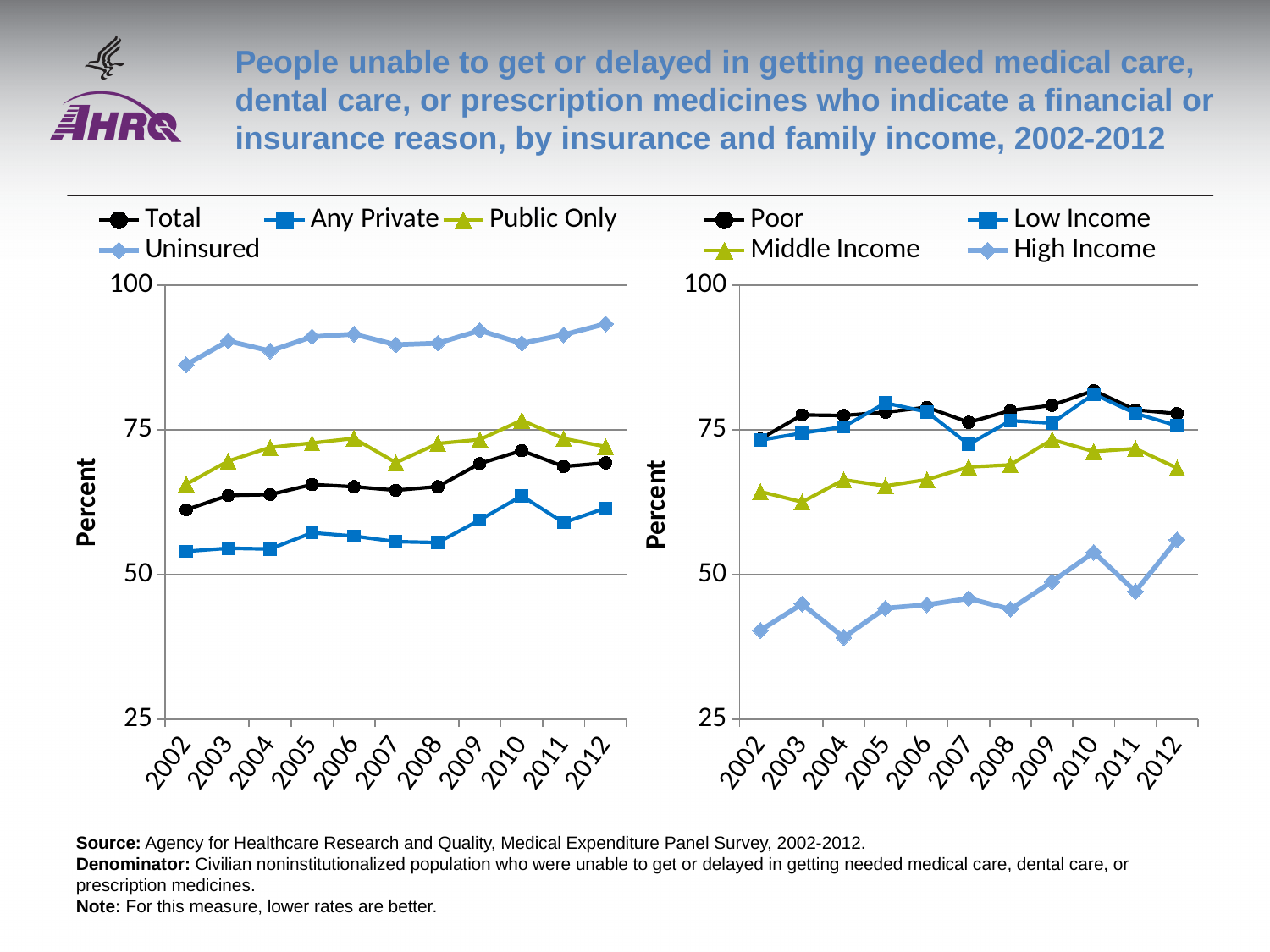

# People unable to get or delayed in getting needed medical care, dental care, or prescription medicines who indicate a financial or insurance reason, by insurance and family income, 2002-2012

### Chart

| Category | Total | Any Private | Public Only | Uninsured |
|---|---|---|---|---|
| 2002 | 61.2087 | 54.0175 | 65.6145 | 86.2282 |
| 2003 | 63.6824 | 54.5501 | 69.5999 | 90.3425 |
| 2004 | 63.8326 | 54.4209 | 71.9598 | 88.6082 |
| 2005 | 65.5536 | 57.2309 | 72.7195 | 91.0652 |
| 2006 | 65.1864 | 56.6532 | 73.5179 | 91.5185 |
| 2007 | 64.5666 | 55.6917 | 69.333 | 89.6829 |
| 2008 | 65.2003 | 55.5364 | 72.6368 | 89.95 |
| 2009 | 69.17 | 59.4303 | 73.3158 | 92.1507 |
| 2010 | 71.4127 | 63.6068 | 76.6508 | 89.9277 |
| 2011 | 68.6666 | 58.9743 | 73.4865 | 91.4006 |
| 2012 | 69.3 | 61.5 | 72.1 | 93.3 |

### Chart

| Category | Poor | Low Income | Middle Income | High Income |
|---|---|---|---|---|
| 2002 | 73.4127 | 73.2256 | 64.3481 | 40.3749 |
| 2003 | 77.5675 | 74.4304 | 62.5433 | 44.9339 |
| 2004 | 77.4718 | 75.53 | 66.3751 | 39.1662 |
| 2005 | 78.0288 | 79.6329 | 65.3216 | 44.1934 |
| 2006 | 78.891 | 78.0837 | 66.4092 | 44.7846 |
| 2007 | 76.2844 | 72.483 | 68.5813 | 45.8799 |
| 2008 | 78.3236 | 76.5791 | 68.9543 | 44.0176 |
| 2009 | 79.2392 | 76.1454 | 73.3135 | 48.7939 |
| 2010 | 81.7768 | 81.1672 | 71.2478 | 53.857 |
| 2011 | 78.4425 | 77.8318 | 71.7569 | 47.0874 |
| 2012 | 77.8 | 75.7 | 68.4 | 56.0 |
Source: Agency for Healthcare Research and Quality, Medical Expenditure Panel Survey, 2002-2012.
Denominator: Civilian noninstitutionalized population who were unable to get or delayed in getting needed medical care, dental care, or prescription medicines.
Note: For this measure, lower rates are better.